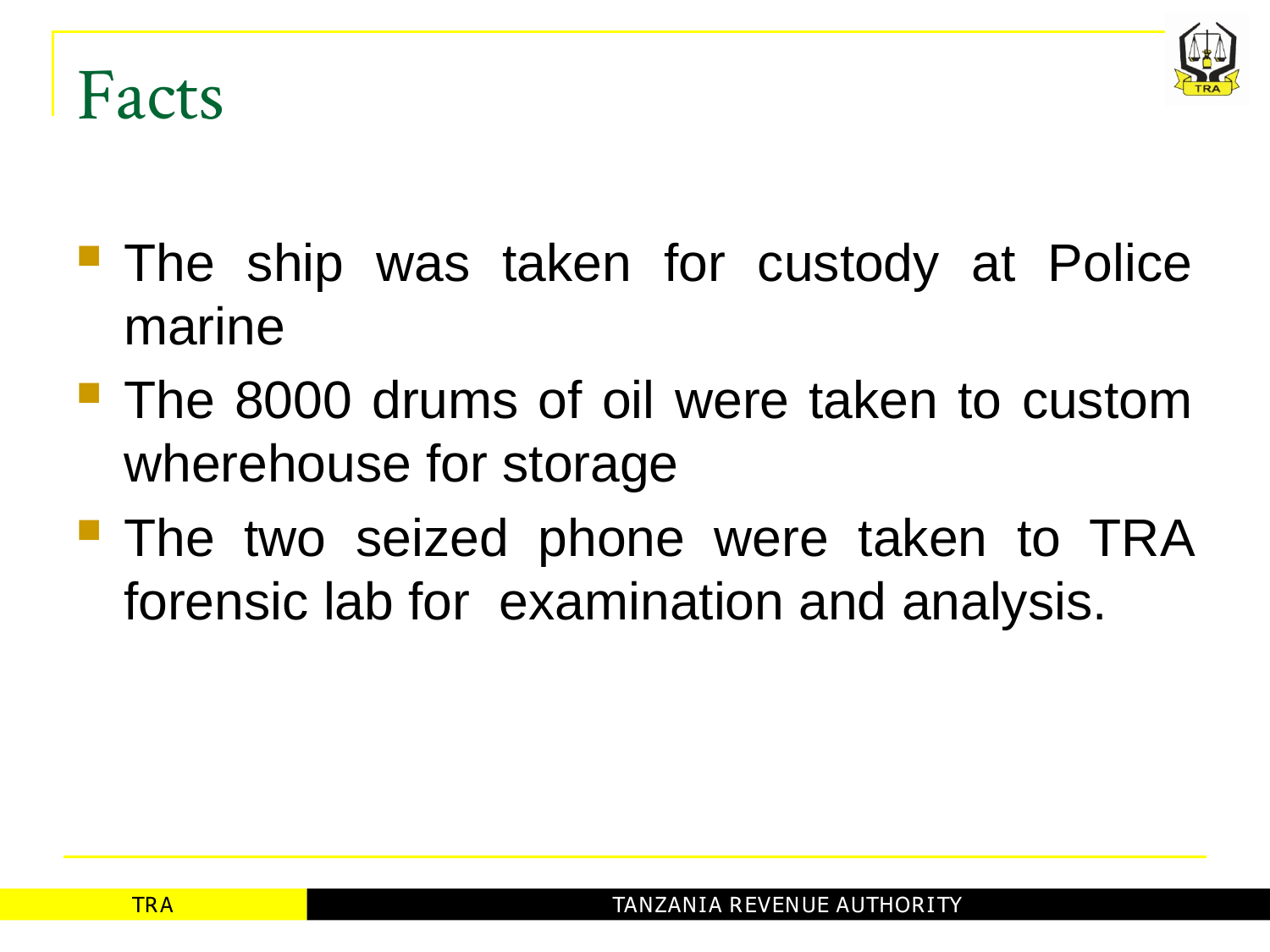

# Facts
The ship was taken for custody at Police marine
The 8000 drums of oil were taken to custom wherehouse for storage
The two seized phone were taken to TRA forensic lab for  examination and analysis.